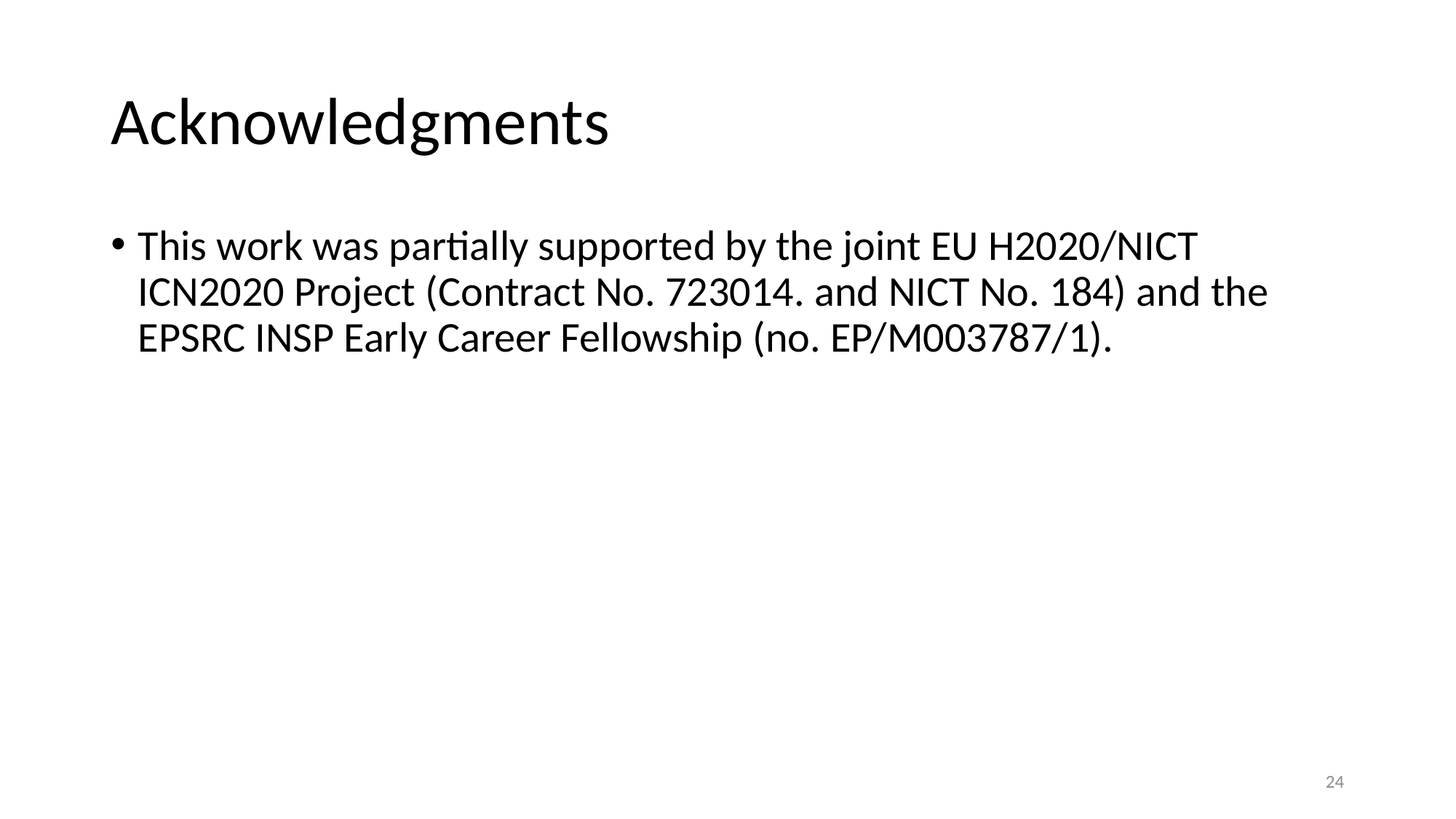

# Acknowledgments
This work was partially supported by the joint EU H2020/NICT ICN2020 Project (Contract No. 723014. and NICT No. 184) and the EPSRC INSP Early Career Fellowship (no. EP/M003787/1).
24